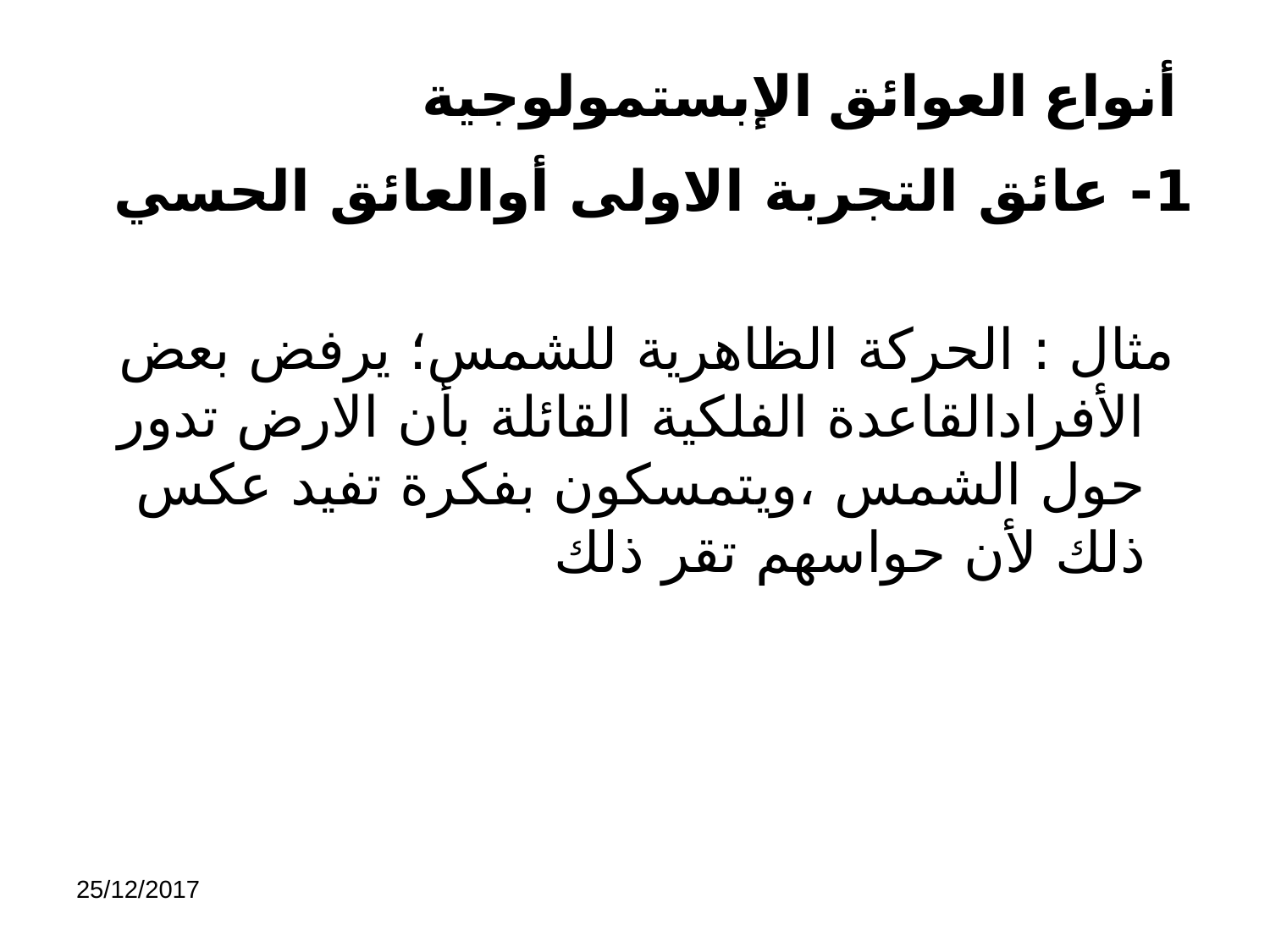

# أنواع العوائق الإبستمولوجية
1- عائق التجربة الاولى أوالعائق الحسي

 مثال : الحركة الظاهرية للشمس؛ يرفض بعض الأفرادالقاعدة الفلكية القائلة بأن الارض تدور حول الشمس ،ويتمسكون بفكرة تفيد عكس ذلك لأن حواسهم تقر ذلك

25/12/2017